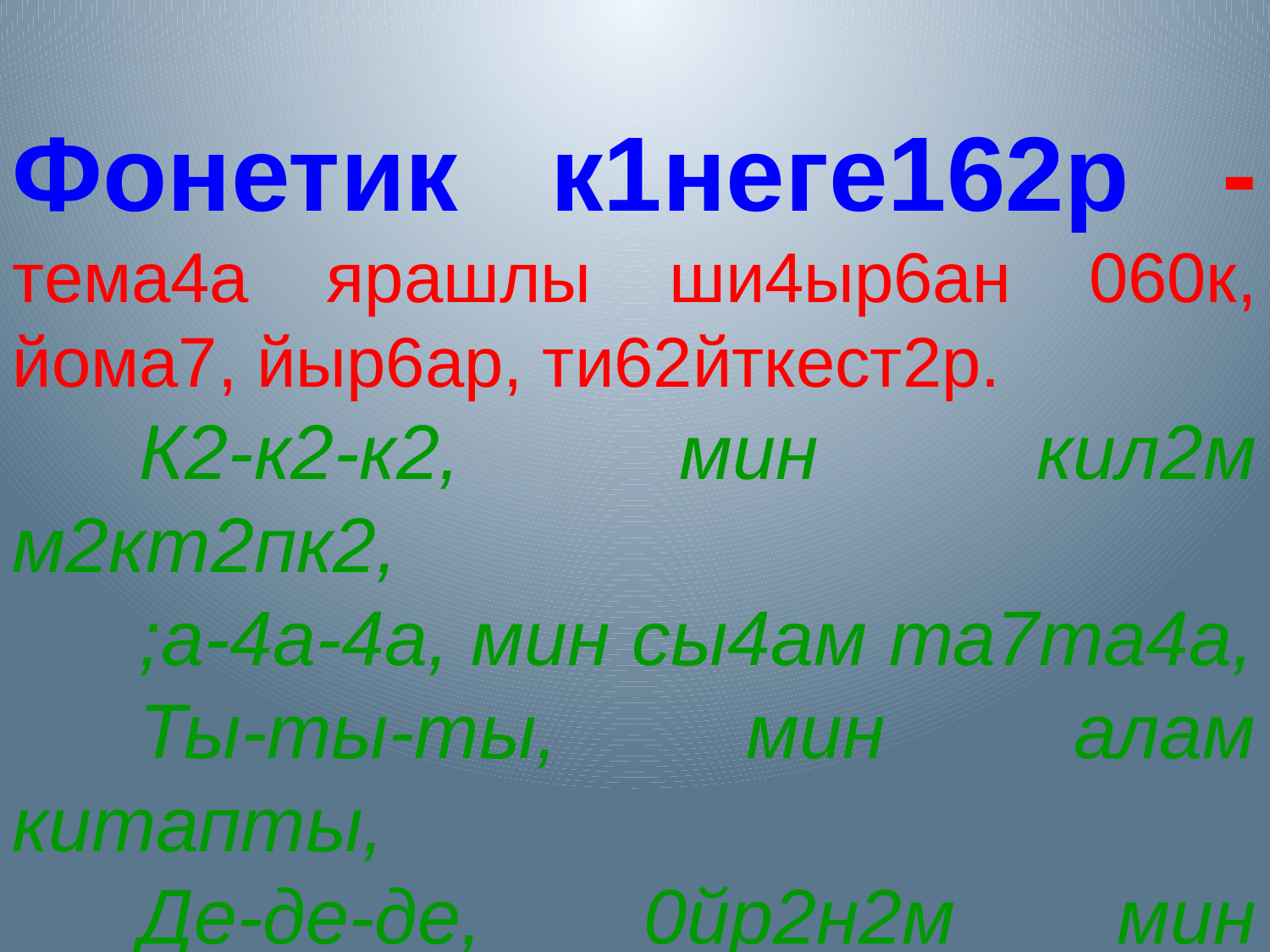

Фонетик к1неге162р - тема4а ярашлы ши4ыр6ан 060к, йома7, йыр6ар, ти62йткест2р.
	К2-к2-к2, мин кил2м м2кт2пк2,
	;а-4а-4а, мин сы4ам та7та4а,
	Ты-ты-ты, мин алам китапты,
	Де-де-де, 0йр2н2м мин телемде.